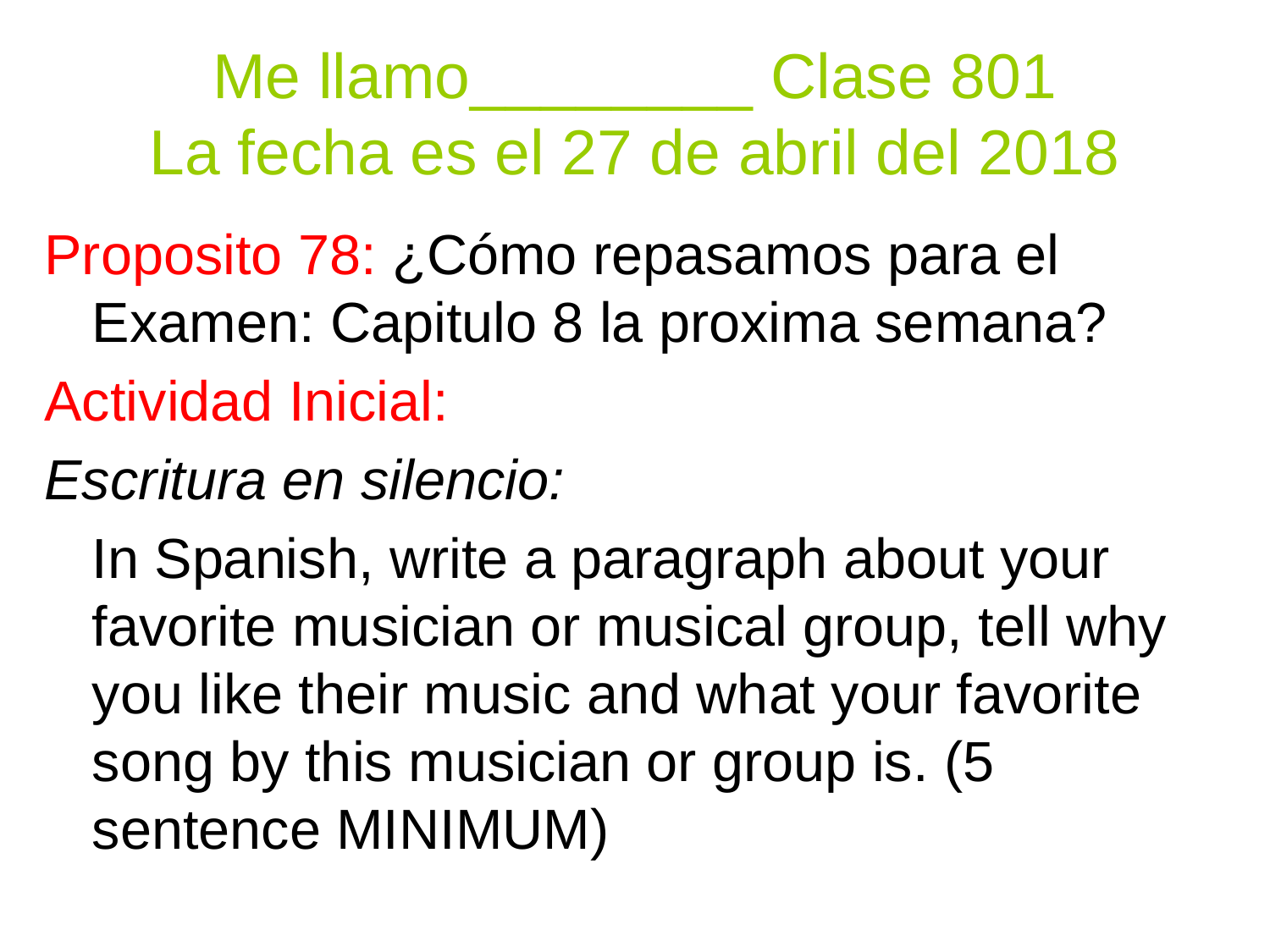

# Me llamo________ Clase 801 La fecha es el 27 de abril del 2018
Proposito 78: ¿Cómo repasamos para el Examen: Capitulo 8 la proxima semana?
Actividad Inicial:
Escritura en silencio:
	In Spanish, write a paragraph about your favorite musician or musical group, tell why you like their music and what your favorite song by this musician or group is. (5 sentence MINIMUM)